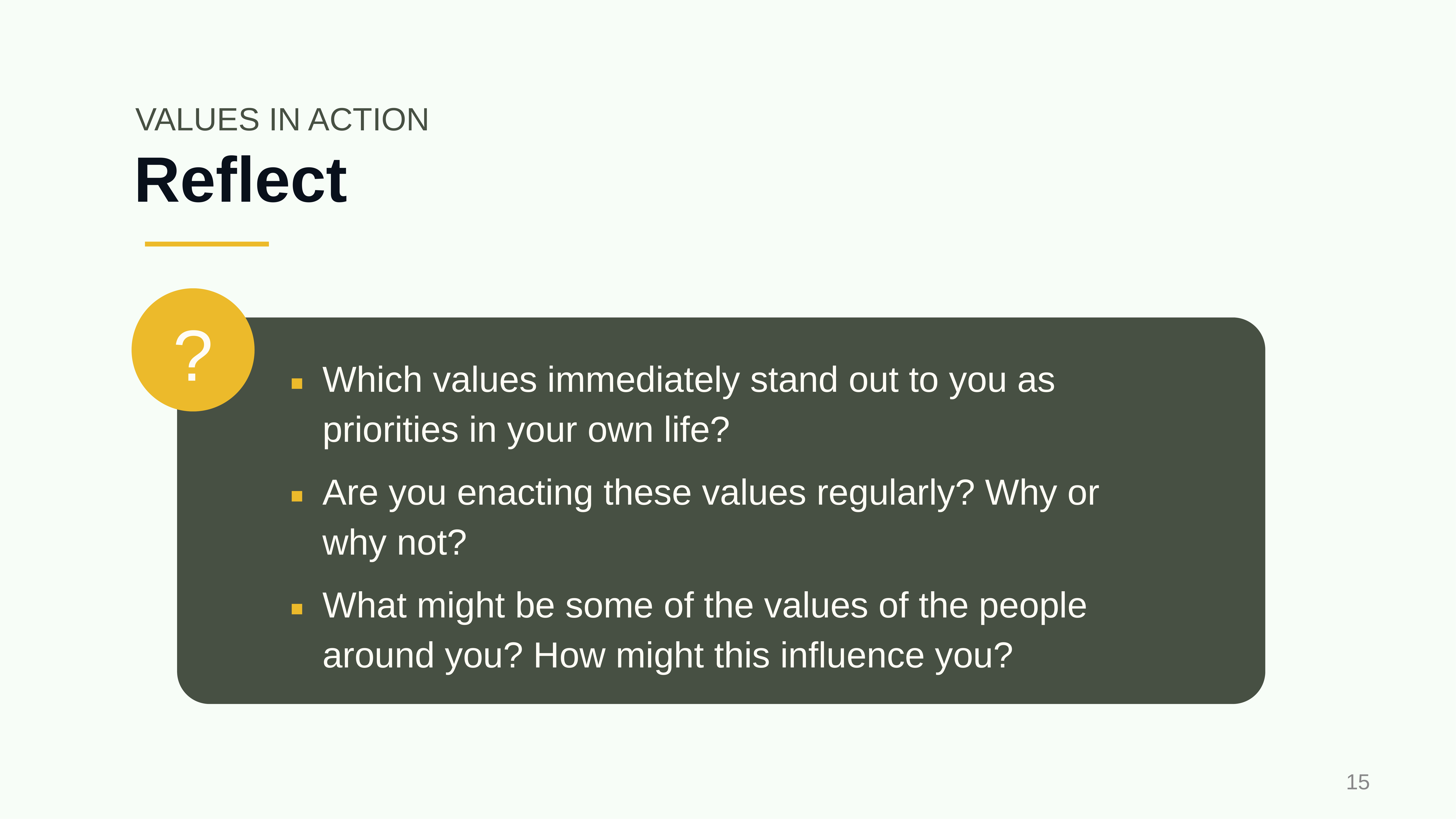

VALUES IN ACTION
# Reflect

?

Which values immediately stand out to you as priorities in your own life?
Are you enacting these values regularly? Why or why not?
What might be some of the values of the people around you? How might this influence you?
15